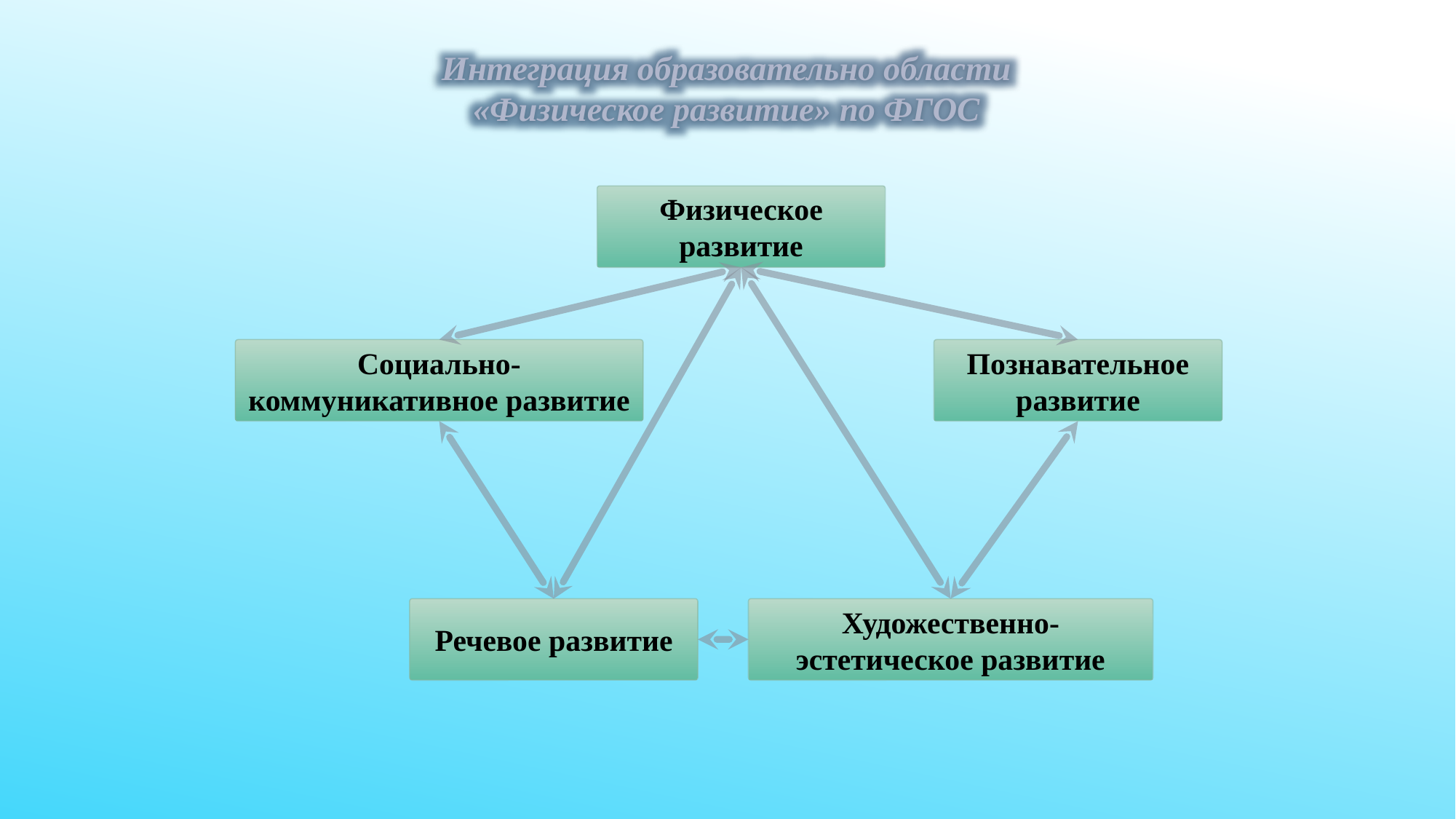

Интеграция образовательно области
«Физическое развитие» по ФГОС
Физическое развитие
Познавательное развитие
Социально-коммуникативное развитие
Речевое развитие
Художественно-эстетическое развитие